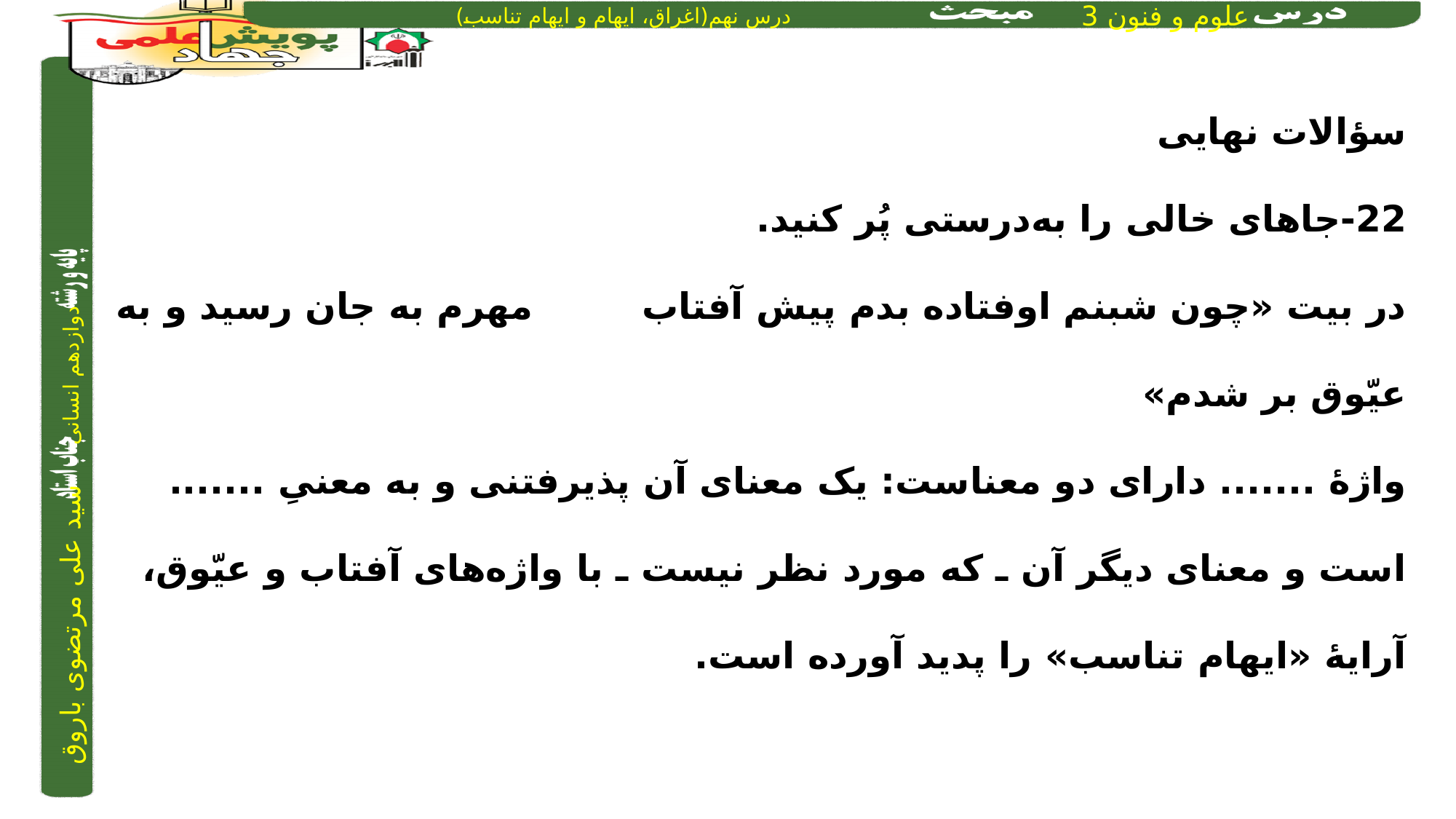

سؤالات نهایی
22-جاهای خالی را به‌درستی پُر کنید.
در بیت «چون شبنم اوفتاده بدم پیش آفتاب	 	مهرم به جان رسید و به عیّوق بر شدم»
و‌اژۀ ....... دارای دو معناست: یک معنای آن پذیرفتنی و به معنیِ ....... است و معنای دیگر آن ـ که مورد نظر نیست ـ با واژه‌های آفتاب و عیّوق، آرایۀ «ایهام تناسب» را پدید آورده است.